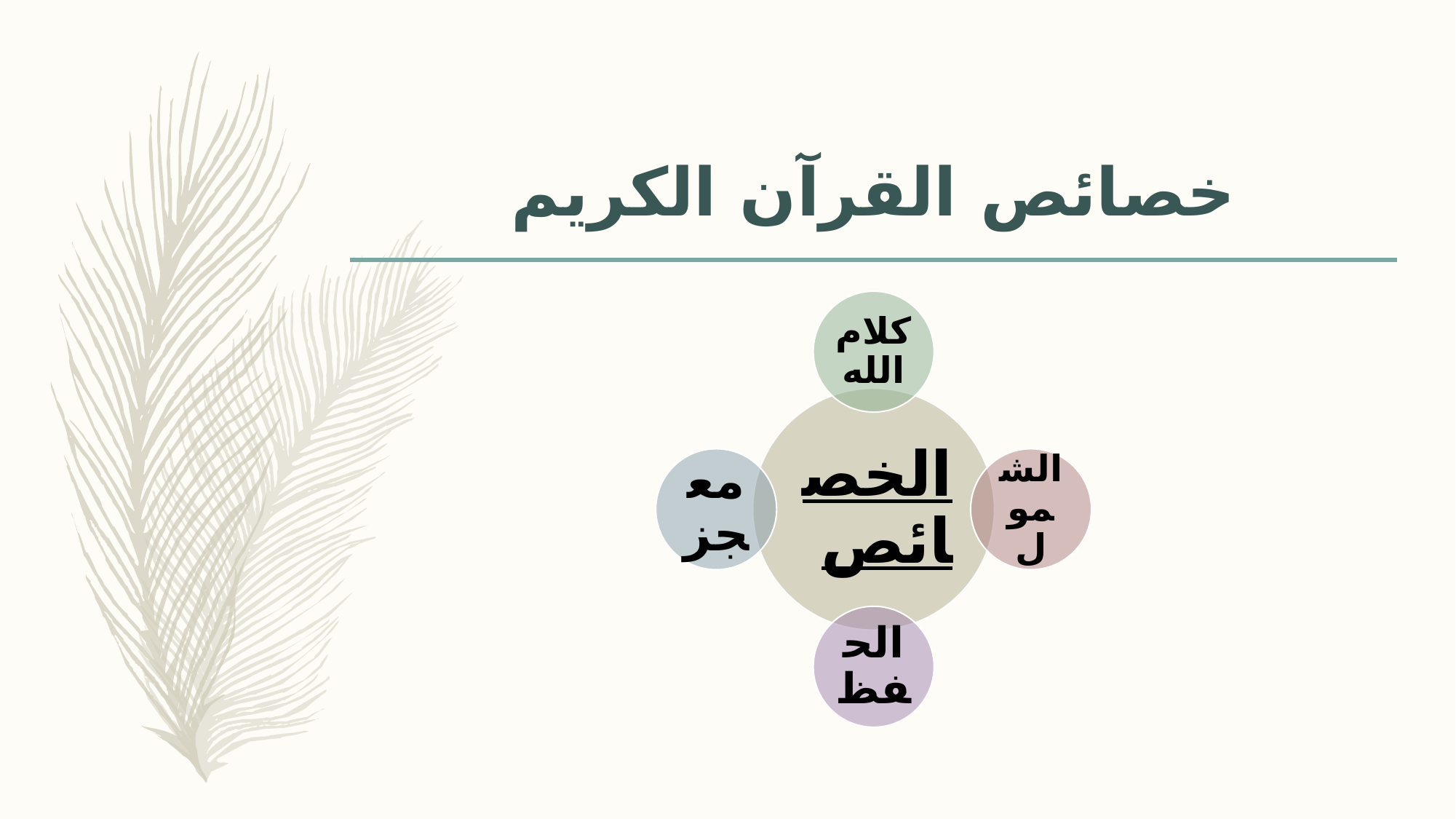

# خصائص القرآن الكريم
الخصائص
كلام الله
معجز
الحفظ
الشمول